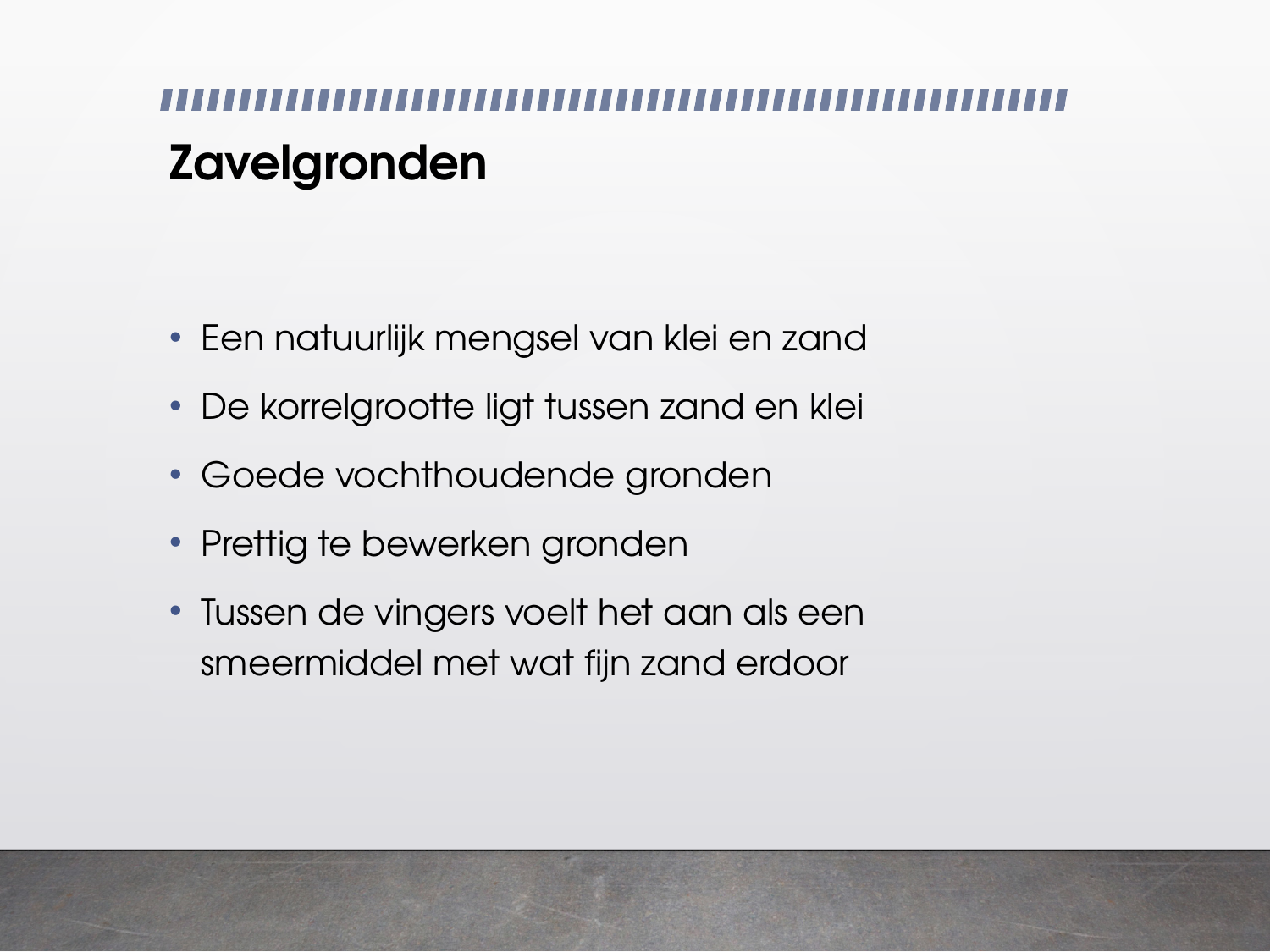

# Zavelgronden
Een natuurlijk mengsel van klei en zand
De korrelgrootte ligt tussen zand en klei
Goede vochthoudende gronden
Prettig te bewerken gronden
Tussen de vingers voelt het aan als een smeermiddel met wat fijn zand erdoor